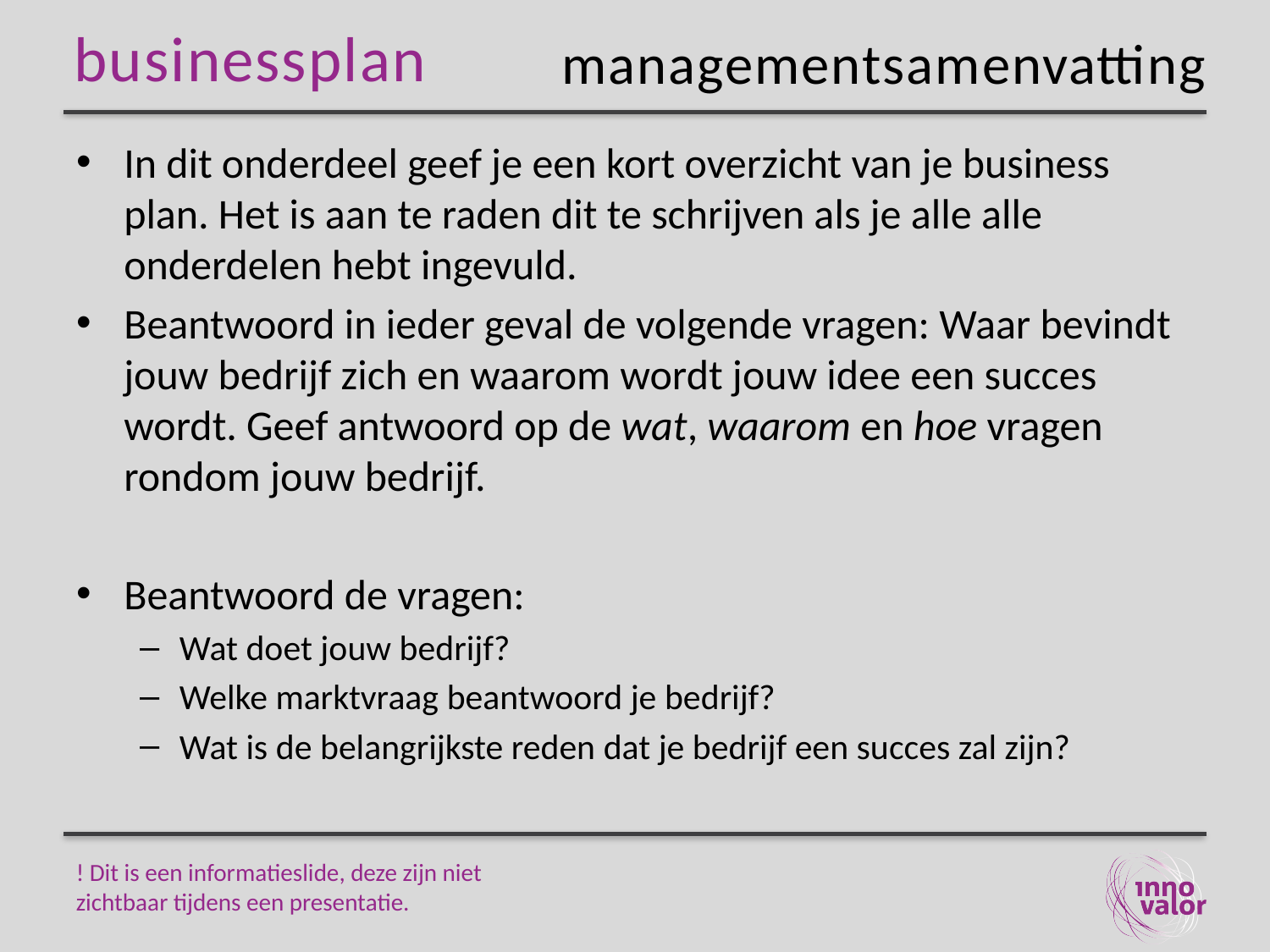

managementsamenvatting
In dit onderdeel geef je een kort overzicht van je business plan. Het is aan te raden dit te schrijven als je alle alle onderdelen hebt ingevuld.
Beantwoord in ieder geval de volgende vragen: Waar bevindt jouw bedrijf zich en waarom wordt jouw idee een succes wordt. Geef antwoord op de wat, waarom en hoe vragen rondom jouw bedrijf.

Beantwoord de vragen:
Wat doet jouw bedrijf?
Welke marktvraag beantwoord je bedrijf?
Wat is de belangrijkste reden dat je bedrijf een succes zal zijn?
! Dit is een informatieslide, deze zijn niet zichtbaar tijdens een presentatie.